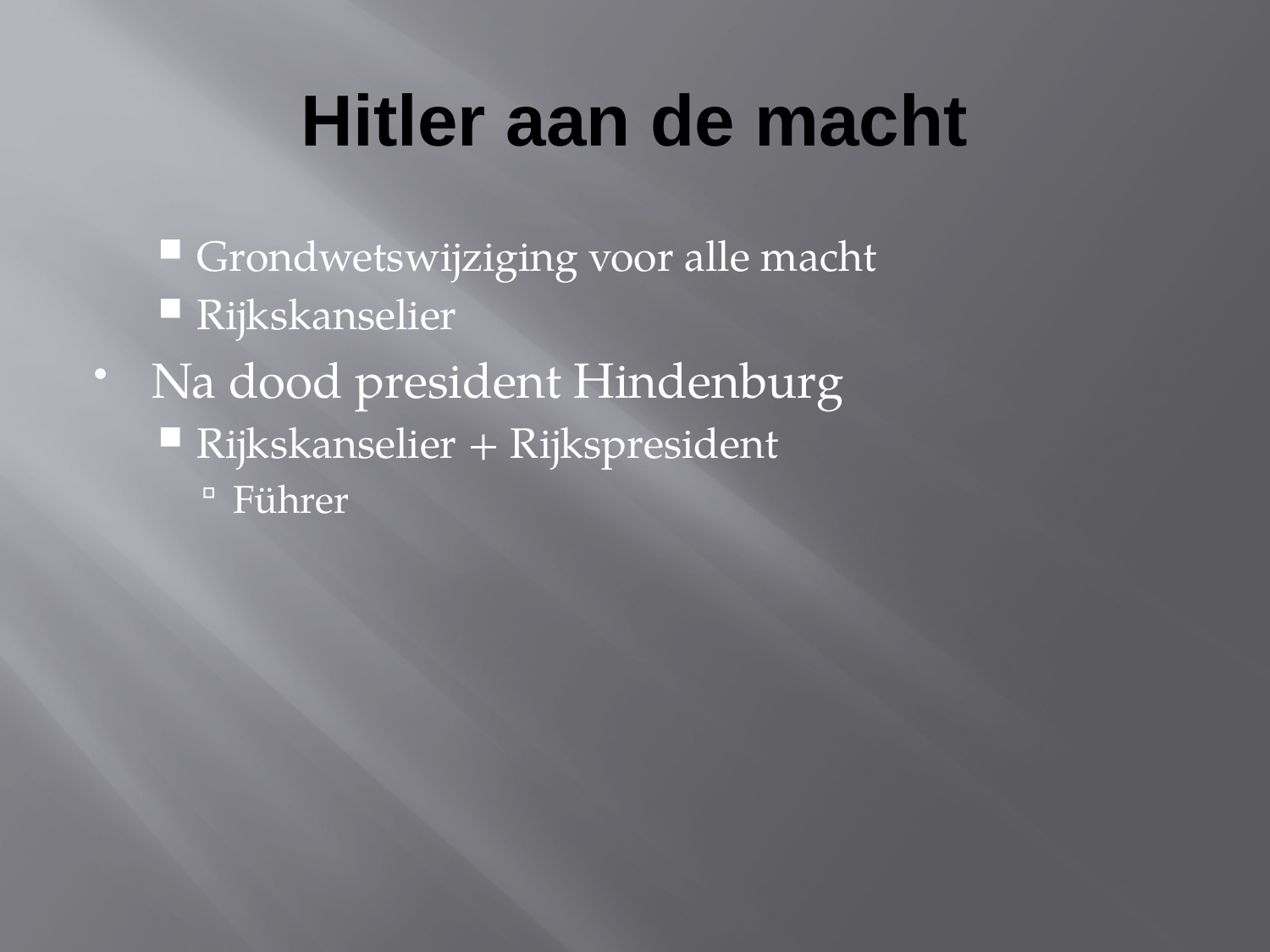

# Hitler aan de macht
Grondwetswijziging voor alle macht
Rijkskanselier
Na dood president Hindenburg
Rijkskanselier + Rijkspresident
Führer